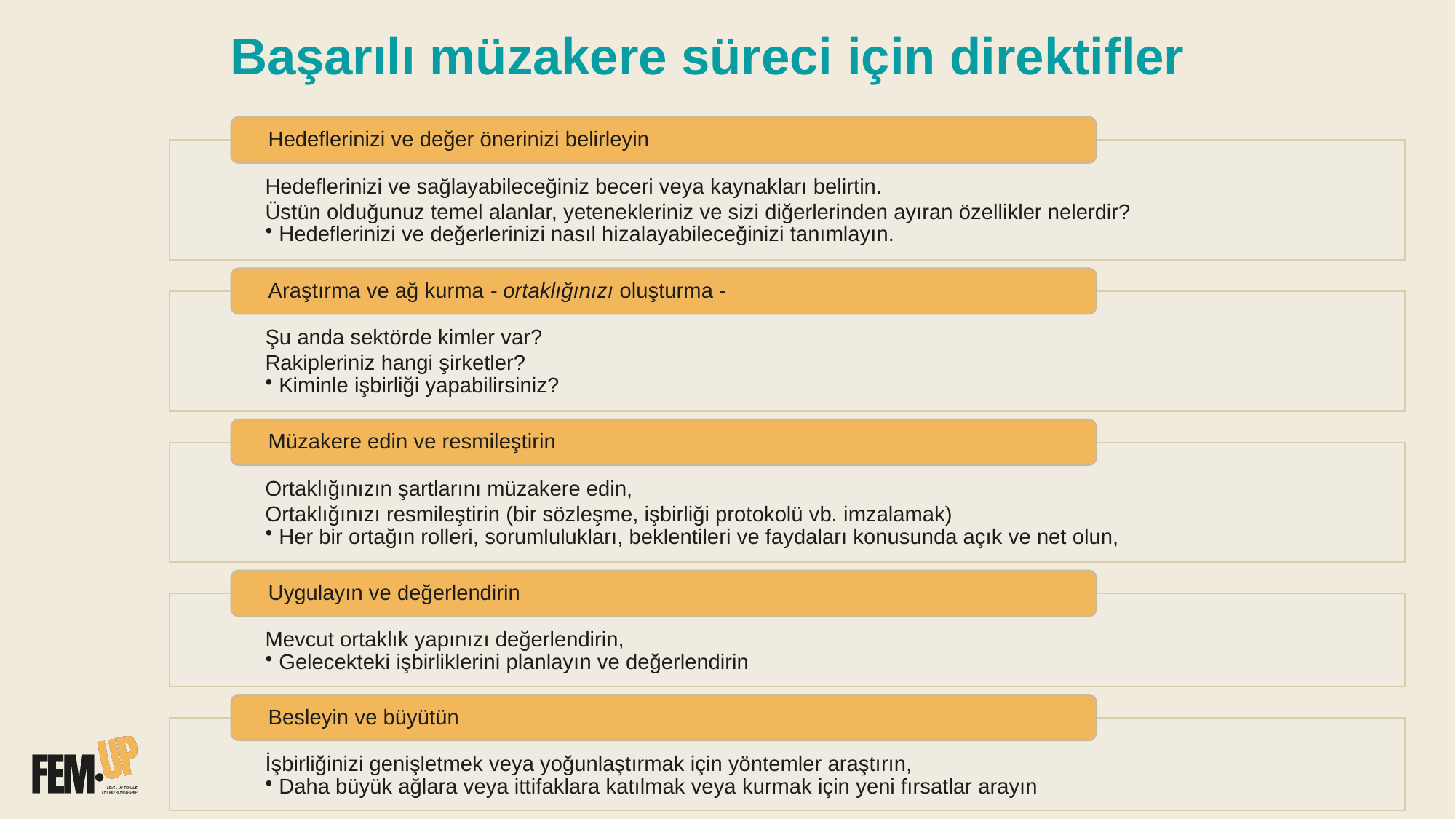

Başarılı müzakere süreci için direktifler
Hedeflerinizi ve sağlayabileceğiniz beceri veya kaynakları belirtin.
Üstün olduğunuz temel alanlar, yetenekleriniz ve sizi diğerlerinden ayıran özellikler nelerdir?
Hedeflerinizi ve değerlerinizi nasıl hizalayabileceğinizi tanımlayın.
Hedeflerinizi ve değer önerinizi belirleyin
Şu anda sektörde kimler var?
Rakipleriniz hangi şirketler?
Kiminle işbirliği yapabilirsiniz?
Araştırma ve ağ kurma - ortaklığınızı oluşturma -
Ortaklığınızın şartlarını müzakere edin,
Ortaklığınızı resmileştirin (bir sözleşme, işbirliği protokolü vb. imzalamak)
Her bir ortağın rolleri, sorumlulukları, beklentileri ve faydaları konusunda açık ve net olun,
Müzakere edin ve resmileştirin
Mevcut ortaklık yapınızı değerlendirin,
Gelecekteki işbirliklerini planlayın ve değerlendirin
Uygulayın ve değerlendirin
İşbirliğinizi genişletmek veya yoğunlaştırmak için yöntemler araştırın,
Daha büyük ağlara veya ittifaklara katılmak veya kurmak için yeni fırsatlar arayın
Besleyin ve büyütün